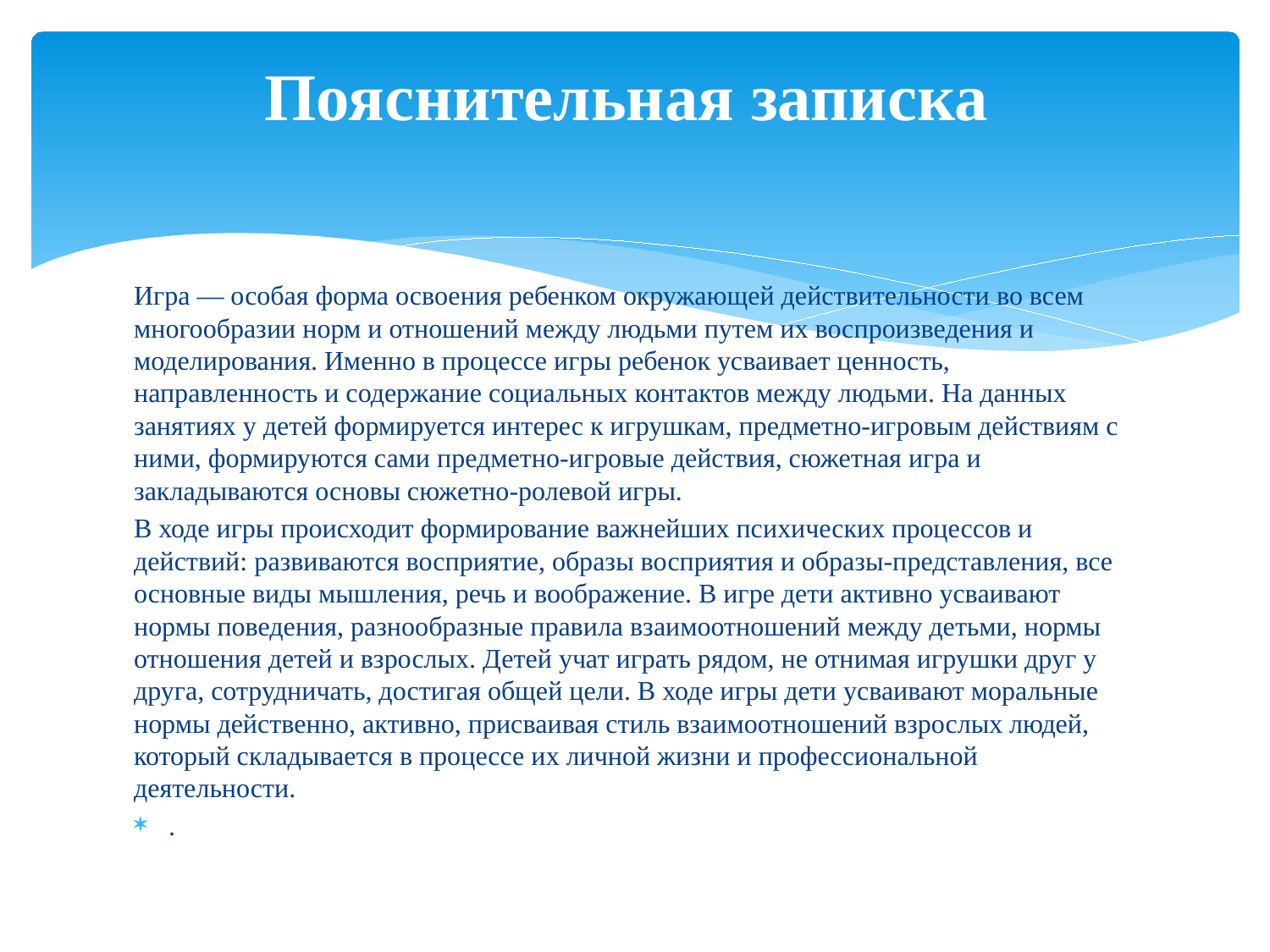

# Пояснительная записка

Игра — особая форма освоения ребенком окружающей действительности во всем многообразии норм и отношений между людьми путем их воспроизведения и моделирования. Именно в процессе игры ребенок усваивает ценность, направленность и содержание социальных контактов между людьми. На данных занятиях у детей формируется интерес к игрушкам, предметно-игровым действиям с ними, формируются сами предметно-игровые действия, сюжетная игра и закладываются основы сюжетно-ролевой игры.
В ходе игры происходит формирование важнейших психических процессов и действий: развиваются восприятие, образы восприятия и образы-представления, все основные виды мышления, речь и воображение. В игре дети активно усваивают нормы поведения, разнообразные правила взаимоотношений между детьми, нормы отношения детей и взрослых. Детей учат играть рядом, не отнимая игрушки друг у друга, сотрудничать, достигая общей цели. В ходе игры дети усваивают моральные нормы действенно, активно, присваивая стиль взаимоотношений взрослых людей, который складывается в процессе их личной жизни и профессиональной деятельности.
.